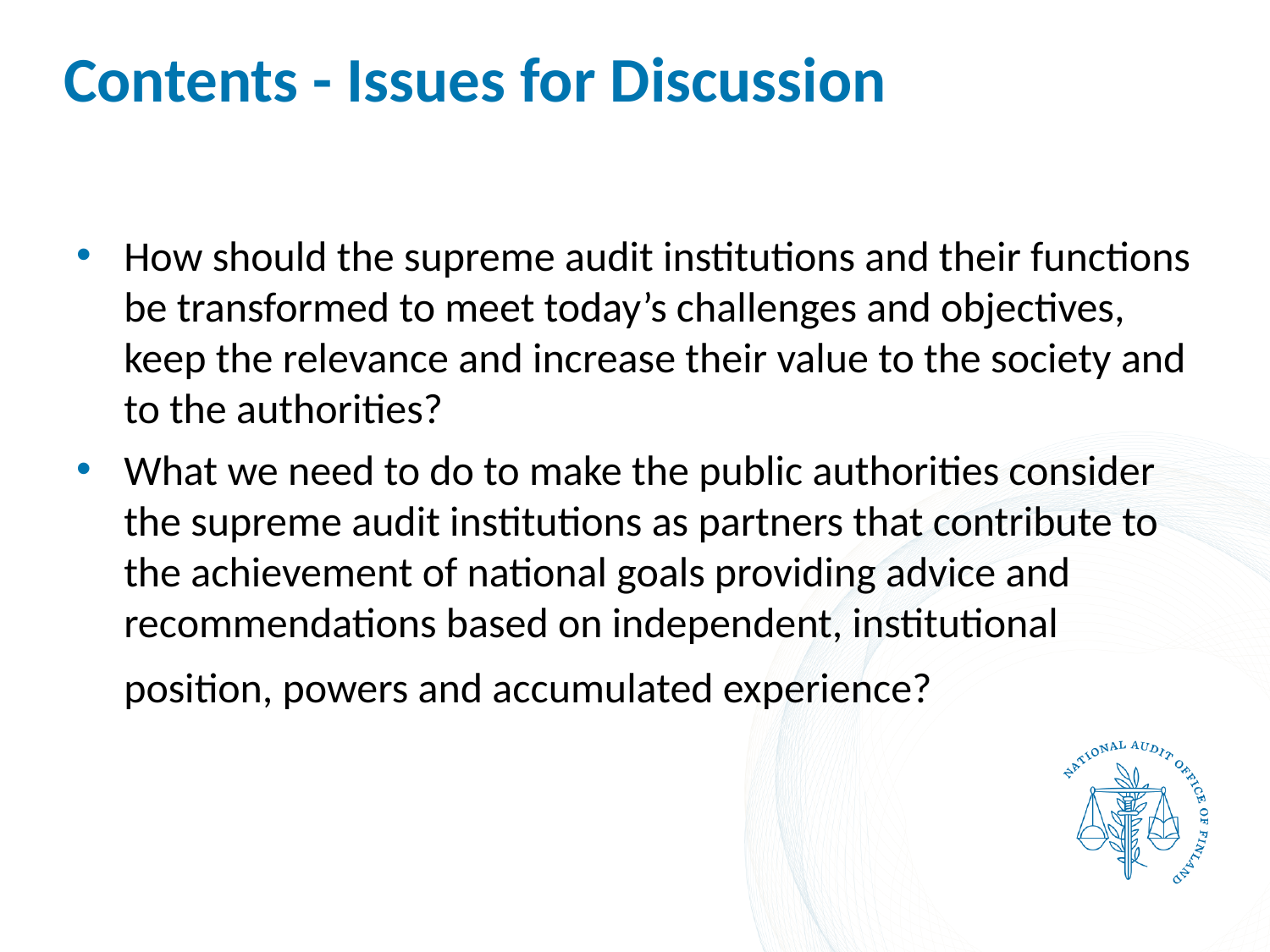

# Contents - Issues for Discussion
How should the supreme audit institutions and their functions be transformed to meet today’s challenges and objectives, keep the relevance and increase their value to the society and to the authorities?
What we need to do to make the public authorities consider the supreme audit institutions as partners that contribute to the achievement of national goals providing advice and recommendations based on independent, institutional position, powers and accumulated experience?